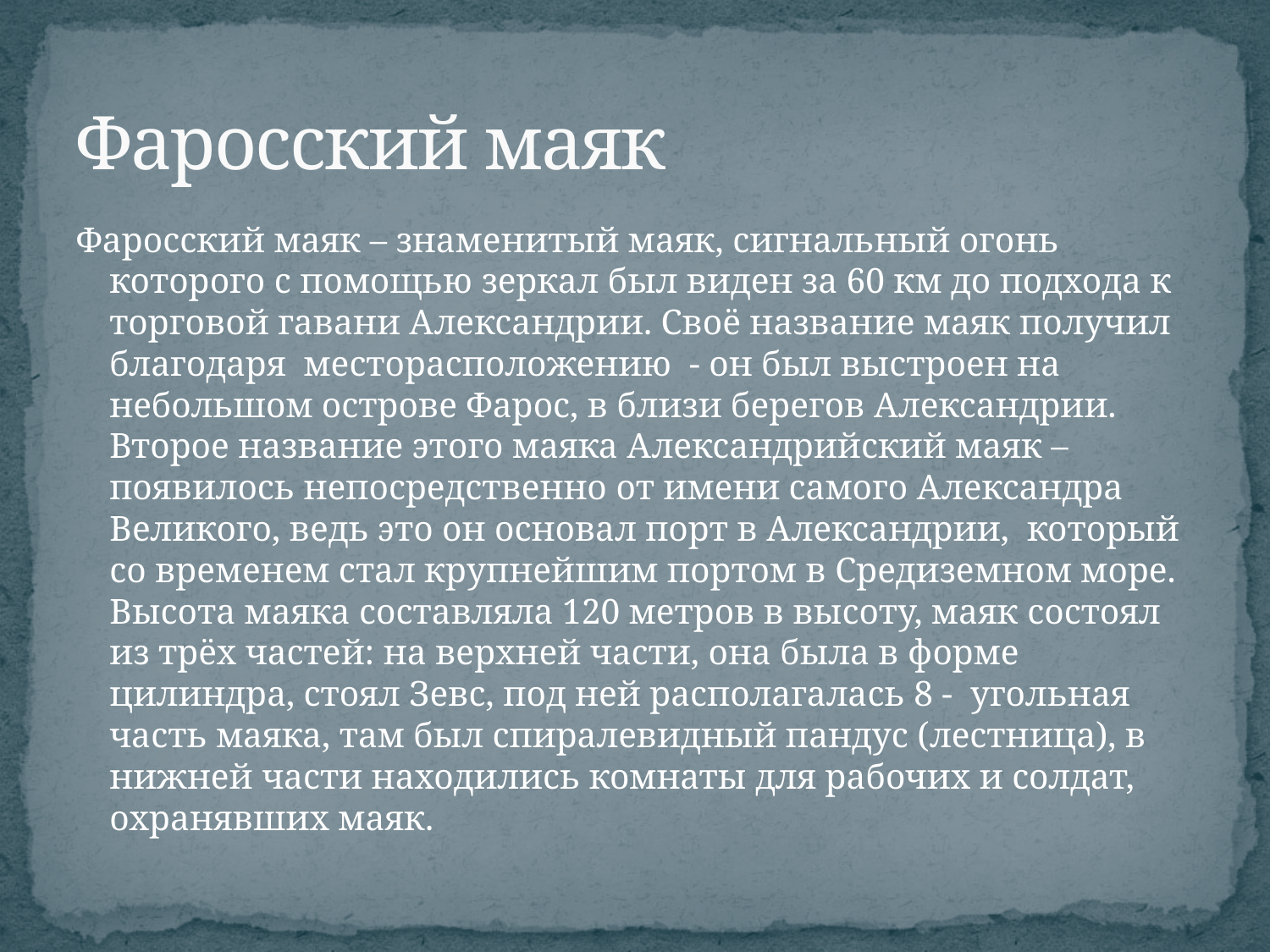

# Фаросский маяк
Фаросский маяк – знаменитый маяк, сигнальный огонь которого с помощью зеркал был виден за 60 км до подхода к торговой гавани Александрии. Своё название маяк получил благодаря  месторасположению  - он был выстроен на небольшом острове Фарос, в близи берегов Александрии. Второе название этого маяка Александрийский маяк –  появилось непосредственно от имени самого Александра Великого, ведь это он основал порт в Александрии,  который со временем стал крупнейшим портом в Средиземном море. Высота маяка составляла 120 метров в высоту, маяк состоял из трёх частей: на верхней части, она была в форме цилиндра, стоял Зевс, под ней располагалась 8 -  угольная часть маяка, там был спиралевидный пандус (лестница), в нижней части находились комнаты для рабочих и солдат,  охранявших маяк.